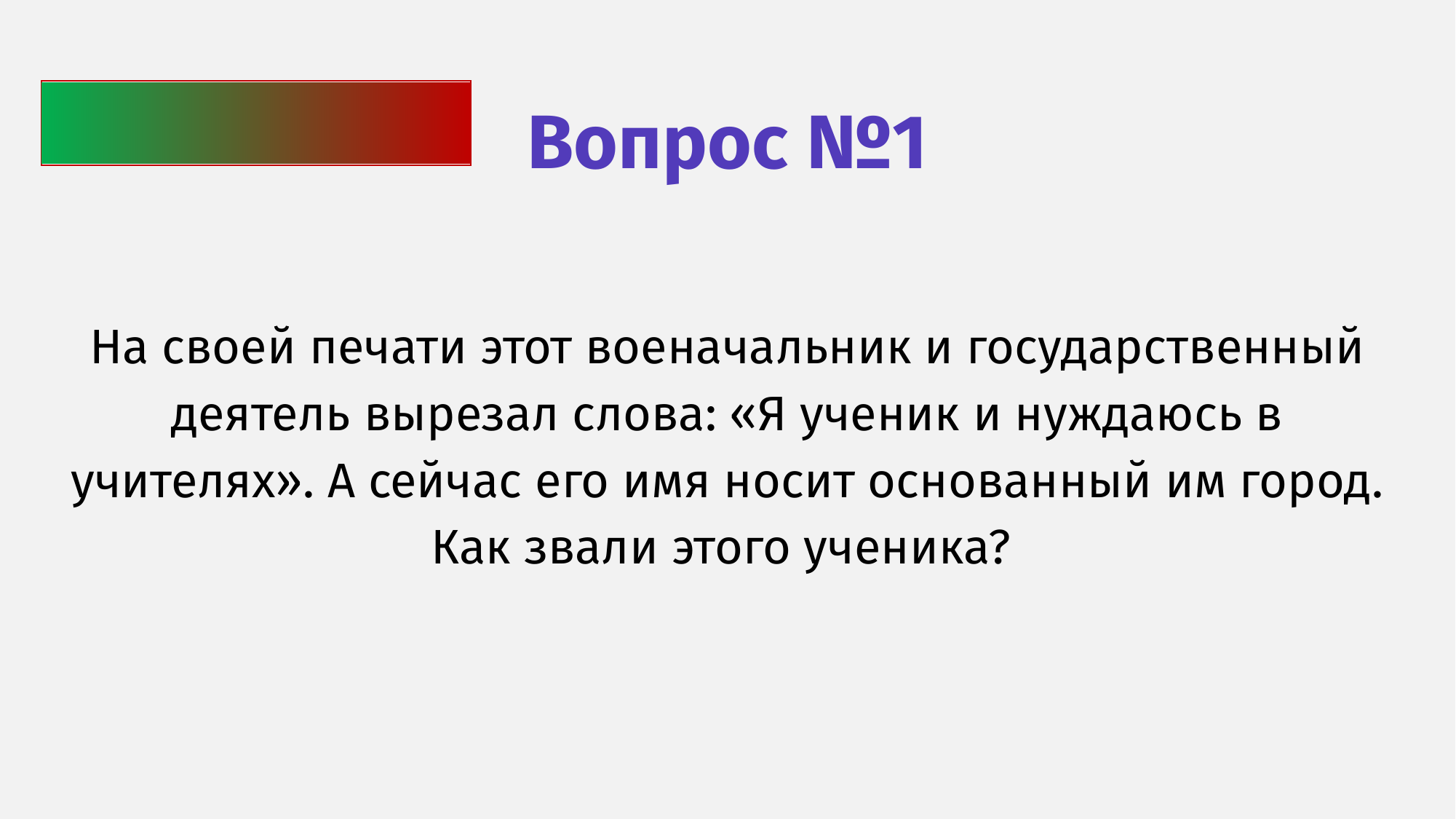

Вопрос №1
На своей печати этот военачальник и государственный деятель вырезал слова: «Я ученик и нуждаюсь в учителях». А сейчас его имя носит основанный им город. Как звали этого ученика?